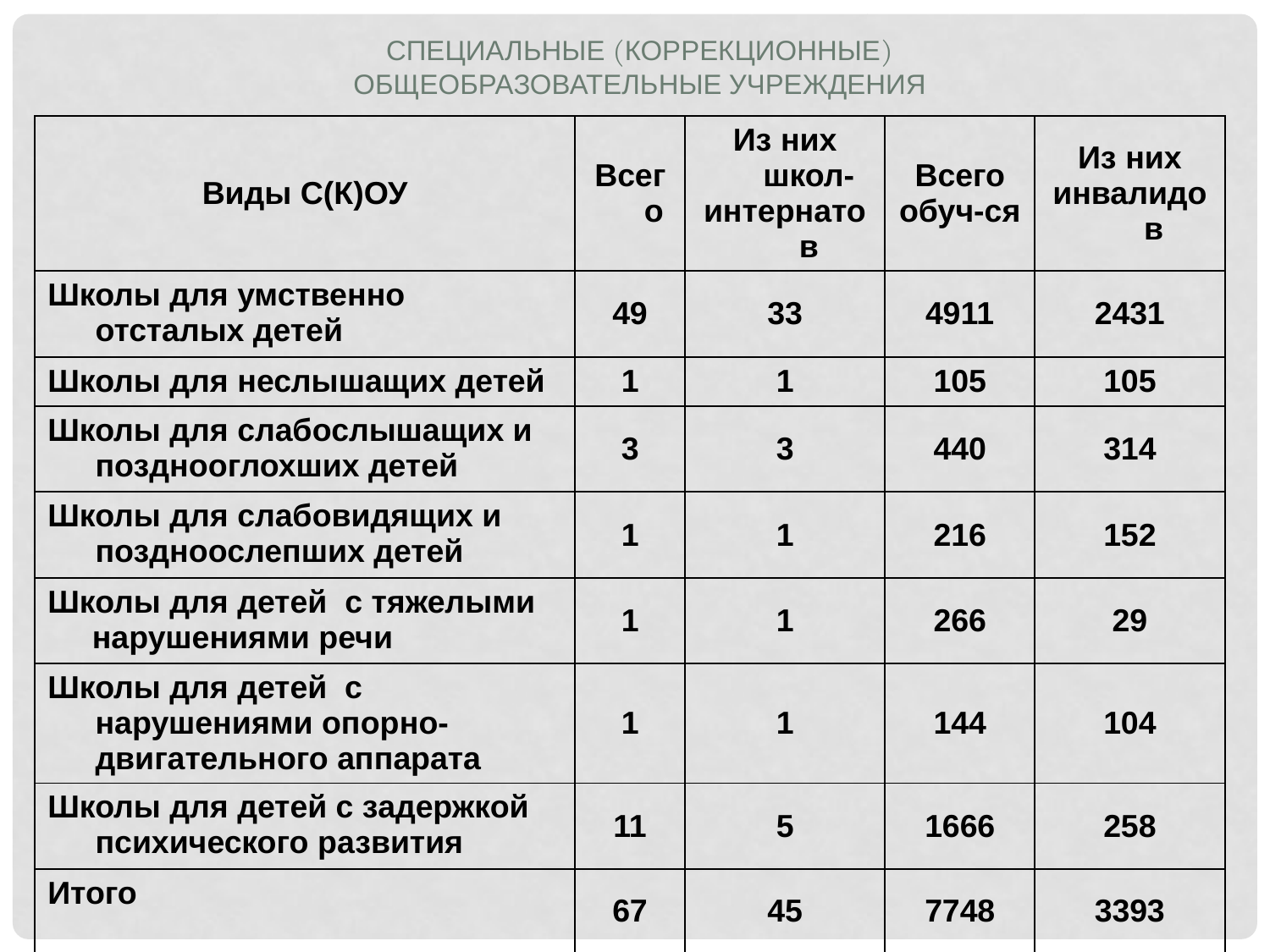

Специальные (коррекционные)
общеобразовательные учреждения
| Виды С(К)ОУ | Всего | Из них школ- интернатов | Всего обуч-ся | Из них инвалидов |
| --- | --- | --- | --- | --- |
| Школы для умственно отсталых детей | 49 | 33 | 4911 | 2431 |
| Школы для неслышащих детей | 1 | 1 | 105 | 105 |
| Школы для слабослышащих и позднооглохших детей | 3 | 3 | 440 | 314 |
| Школы для слабовидящих и поздноослепших детей | 1 | 1 | 216 | 152 |
| Школы для детей с тяжелыми нарушениями речи | 1 | 1 | 266 | 29 |
| Школы для детей с нарушениями опорно-двигательного аппарата | 1 | 1 | 144 | 104 |
| Школы для детей с задержкой психического развития | 11 | 5 | 1666 | 258 |
| Итого | 67 | 45 | 7748 | 3393 |